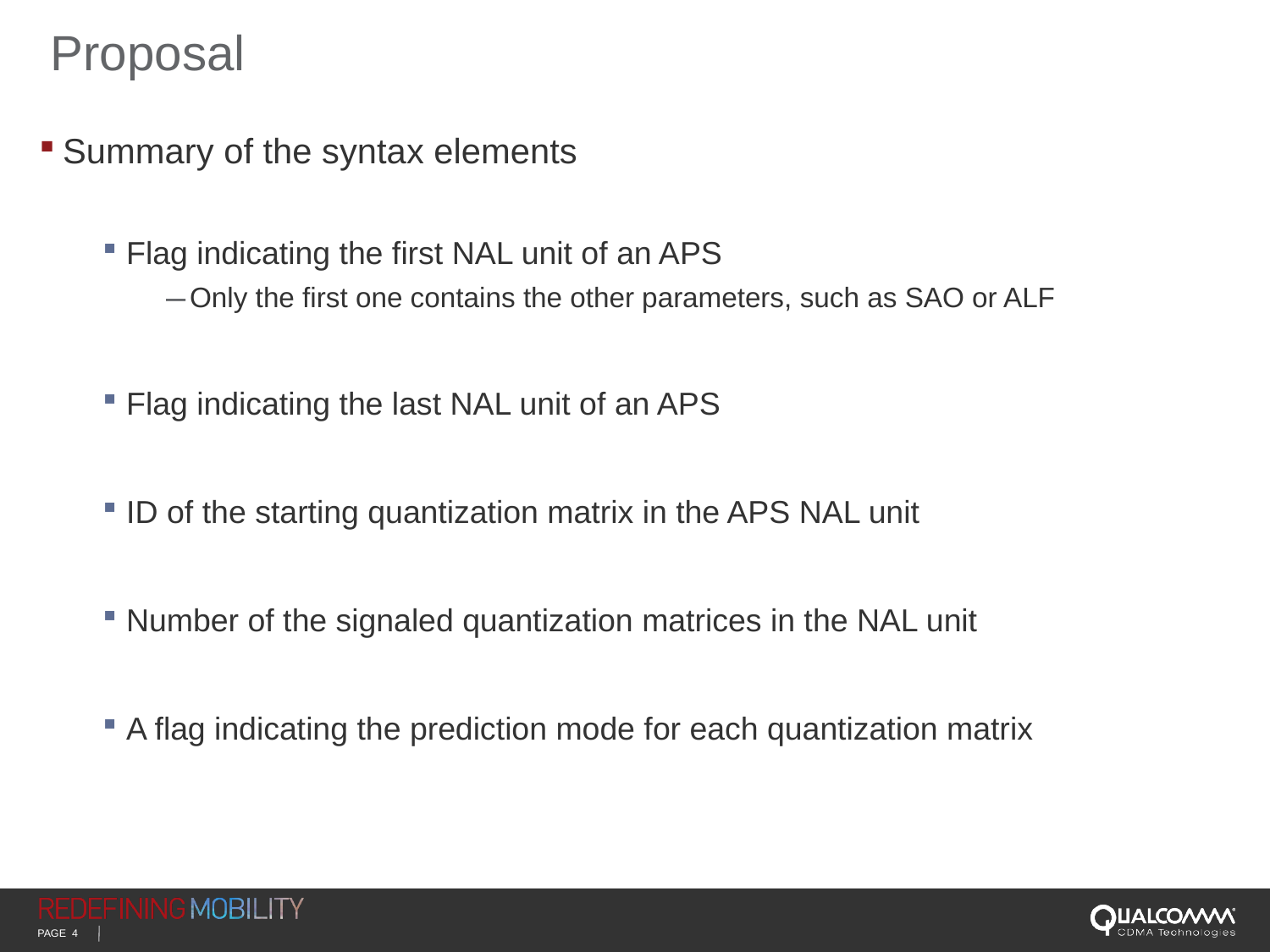

# Proposal
Summary of the syntax elements

Flag indicating the first NAL unit of an APS
Only the first one contains the other parameters, such as SAO or ALF

Flag indicating the last NAL unit of an APS

ID of the starting quantization matrix in the APS NAL unit

Number of the signaled quantization matrices in the NAL unit

A flag indicating the prediction mode for each quantization matrix